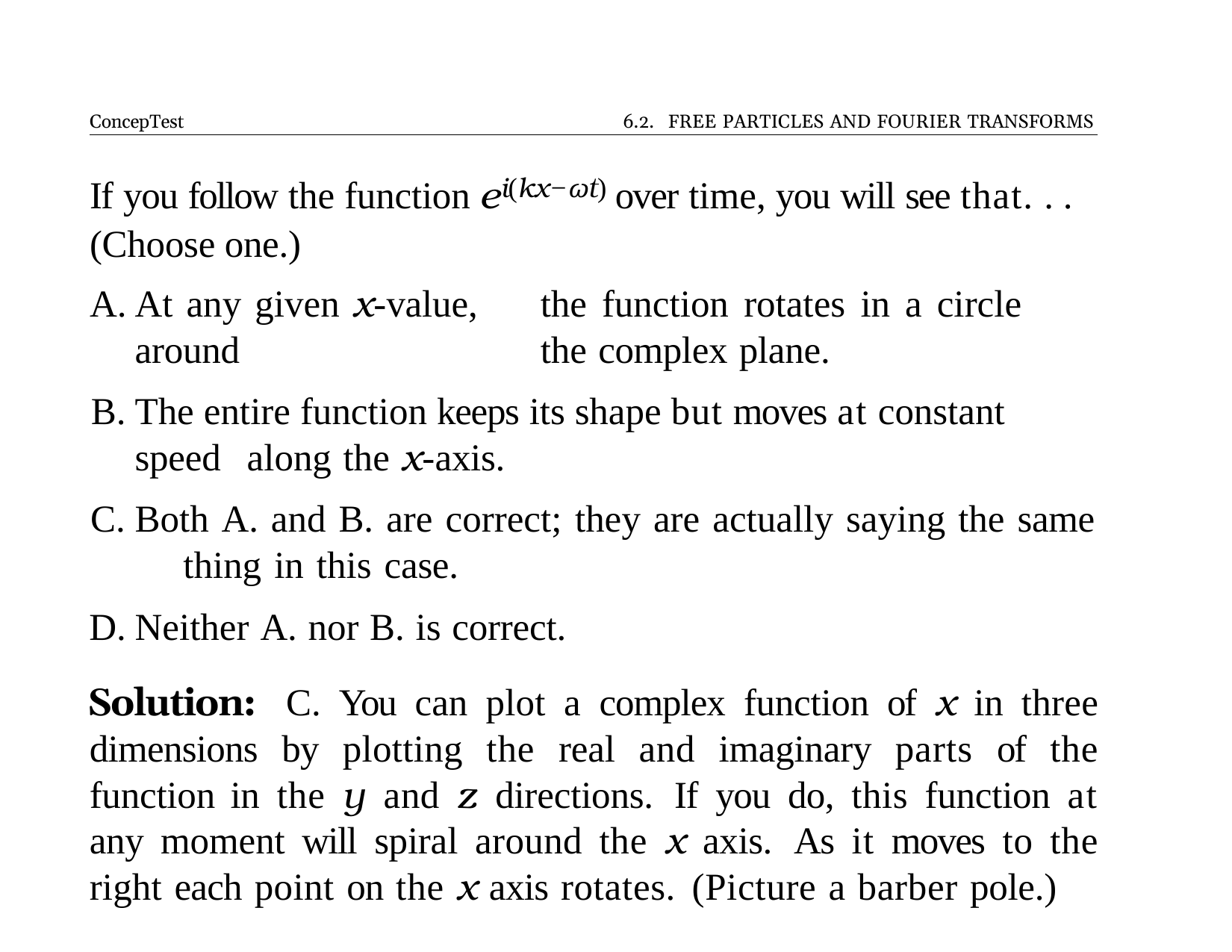

ConcepTest	6.2.  FREE PARTICLES AND FOURIER TRANSFORMS

# If you follow the function ei(kx−ωt) over time, you will see that. . . (Choose one.)
At any given x-value,	the function rotates in a circle around 	the complex plane.
The entire function keeps its shape but moves at constant speed 	along the x-axis.
Both A. and B. are correct; they are actually saying the same 	thing in this case.
Neither A. nor B. is correct.
Solution: C. You can plot a complex function of x in three dimensions by plotting the real and imaginary parts of the function in the y and z directions. If you do, this function at any moment will spiral around the x axis. As it moves to the right each point on the x axis rotates. (Picture a barber pole.)